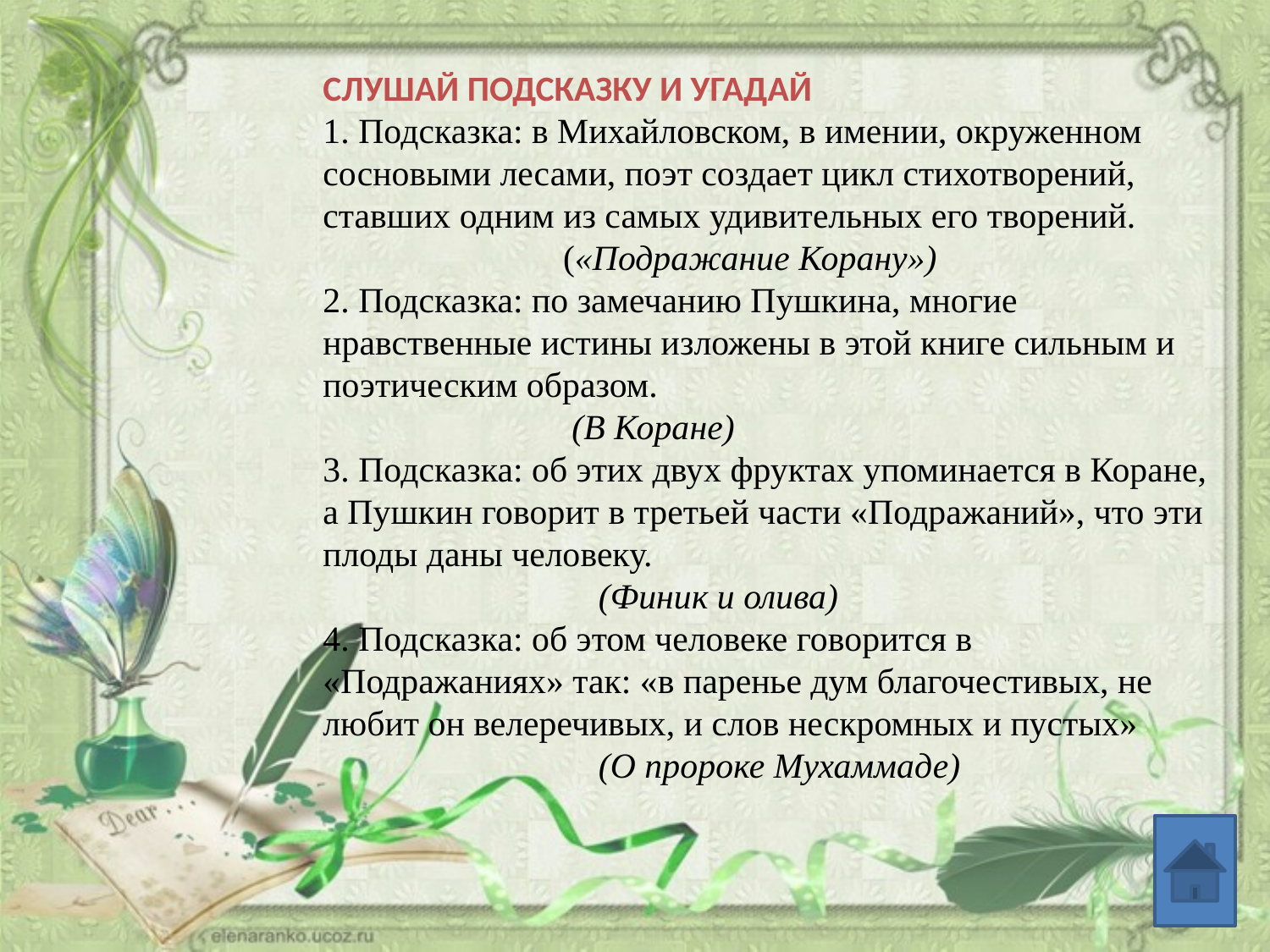

СЛУШАЙ ПОДСКАЗКУ И УГАДАЙ
1. Подсказка: в Михайловском, в имении, окруженном сосновыми лесами, поэт создает цикл стихотворений, ставших одним из самых удивительных его творений.
                           («Подражание Корану»)
2. Подсказка: по замечанию Пушкина, многие нравственные истины изложены в этой книге сильным и поэтическим образом.
                            (В Коране)
3. Подсказка: об этих двух фруктах упоминается в Коране, а Пушкин говорит в третьей части «Подражаний», что эти плоды даны человеку.
                               (Финик и олива)
4. Подсказка: об этом человеке говорится в «Подражаниях» так: «в паренье дум благочестивых, не любит он велеречивых, и слов нескромных и пустых»
                               (О пророке Мухаммаде)